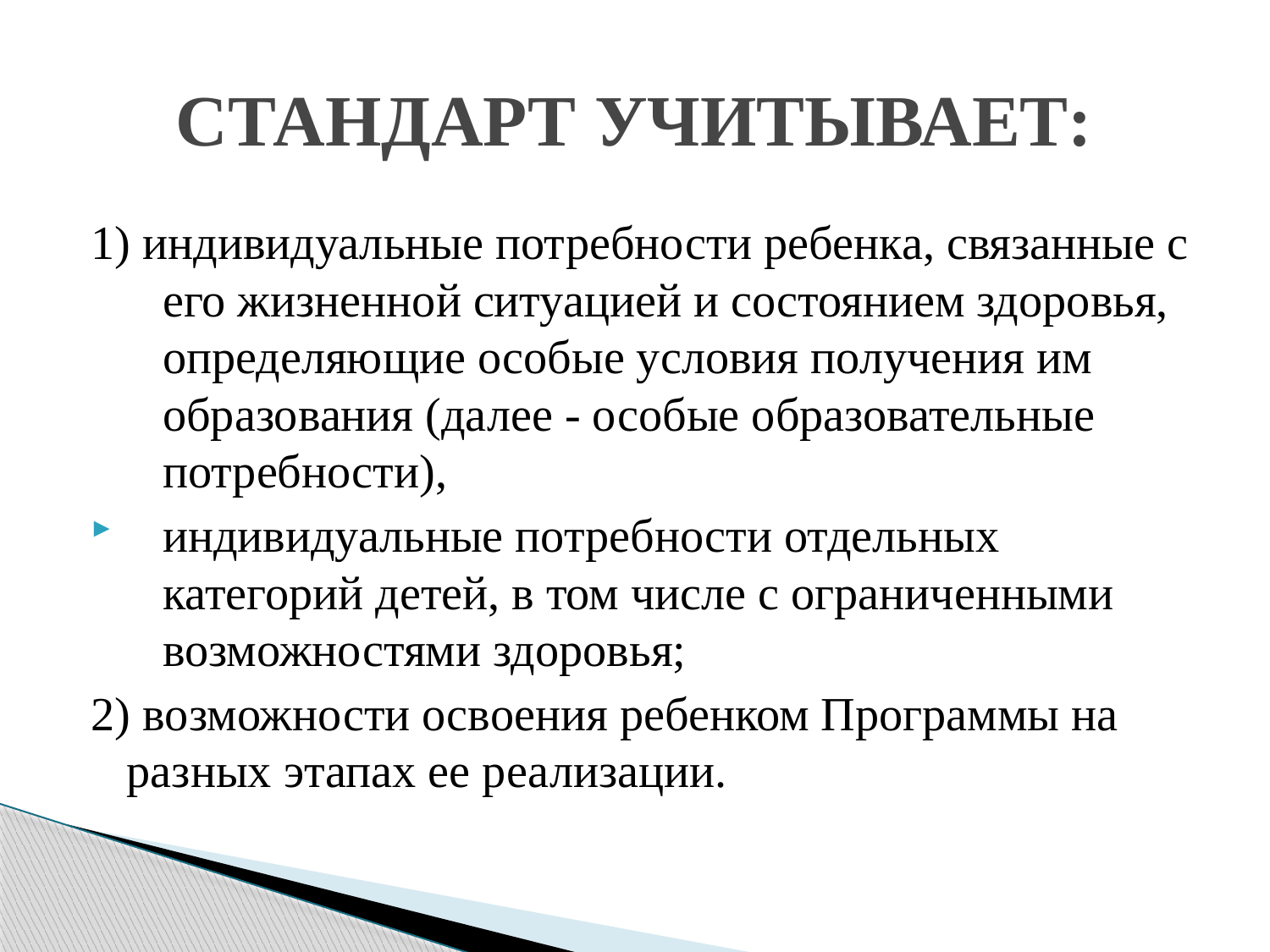

# СТАНДАРТ УЧИТЫВАЕТ:
1) индивидуальные потребности ребенка, связанные с его жизненной ситуацией и состоянием здоровья, определяющие особые условия получения им образования (далее - особые образовательные потребности),
индивидуальные потребности отдельных категорий детей, в том числе с ограниченными возможностями здоровья;
2) возможности освоения ребенком Программы на разных этапах ее реализации.